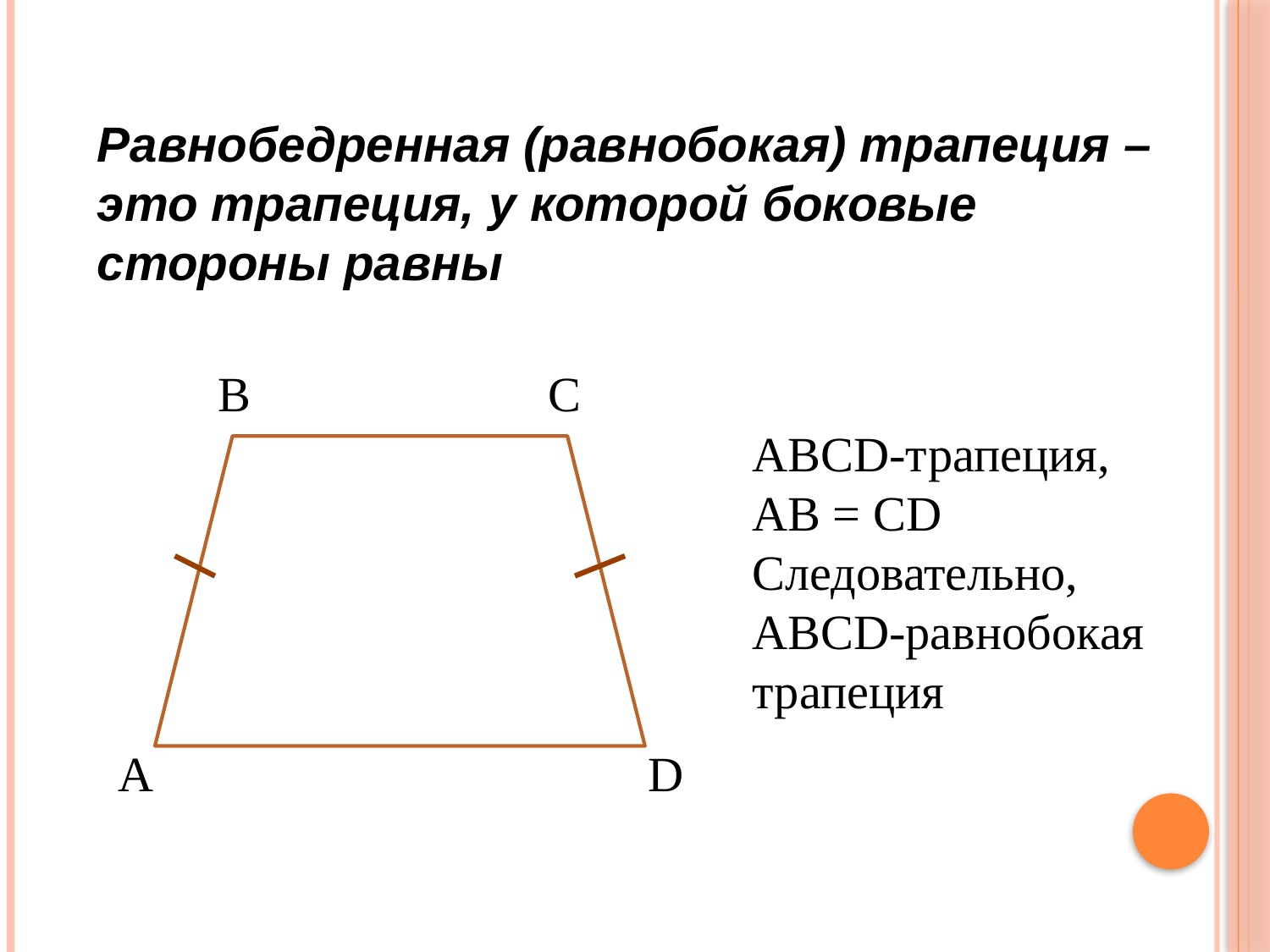

Равнобедренная (равнобокая) трапеция – это трапеция, у которой боковые стороны равны
В
С
А
D
АВСD-трапеция,
AB = CD
Следовательно,
АВСD-равнобокая
трапеция